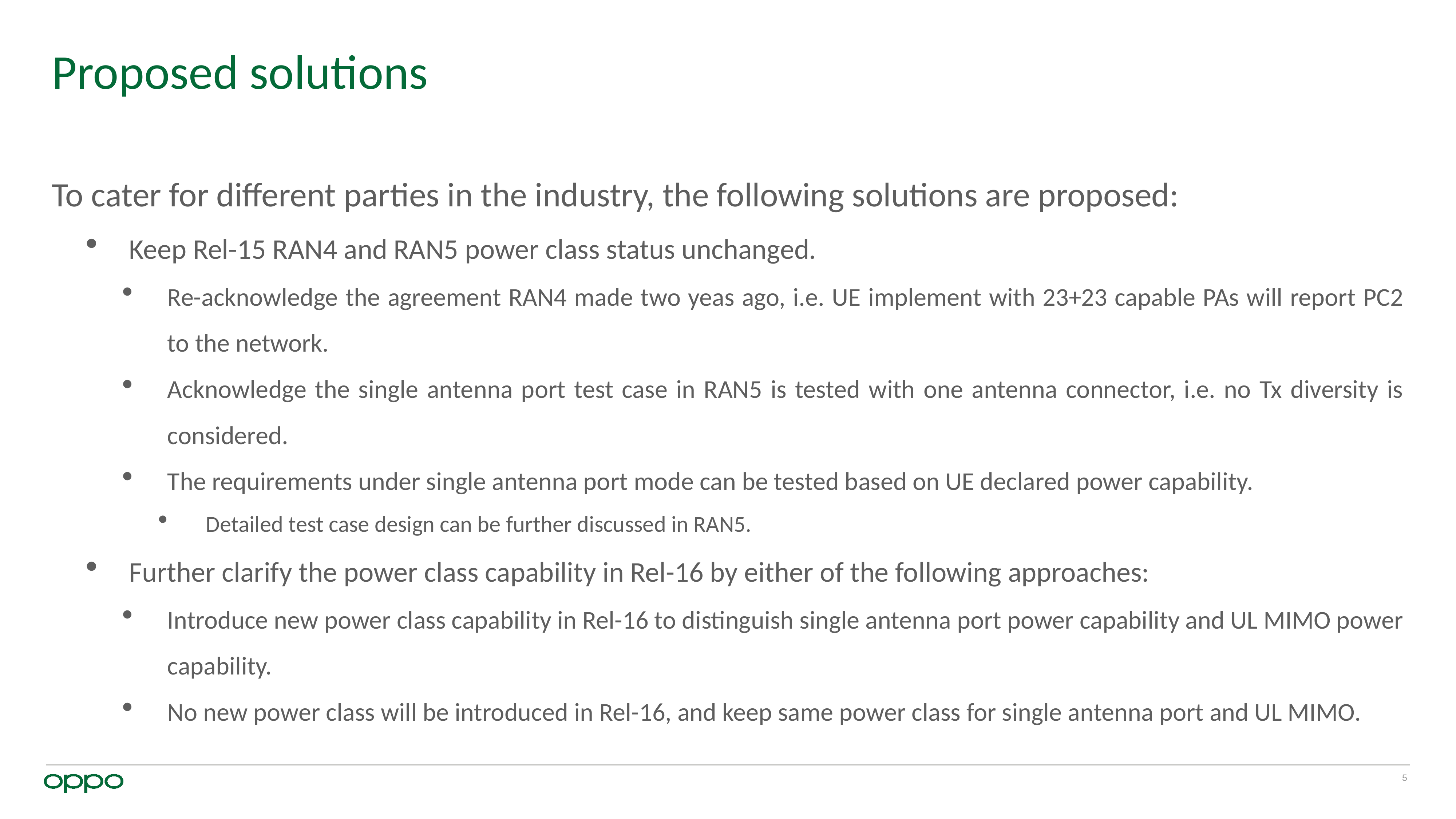

# Proposed solutions
To cater for different parties in the industry, the following solutions are proposed:
Keep Rel-15 RAN4 and RAN5 power class status unchanged.
Re-acknowledge the agreement RAN4 made two yeas ago, i.e. UE implement with 23+23 capable PAs will report PC2 to the network.
Acknowledge the single antenna port test case in RAN5 is tested with one antenna connector, i.e. no Tx diversity is considered.
The requirements under single antenna port mode can be tested based on UE declared power capability.
Detailed test case design can be further discussed in RAN5.
Further clarify the power class capability in Rel-16 by either of the following approaches:
Introduce new power class capability in Rel-16 to distinguish single antenna port power capability and UL MIMO power capability.
No new power class will be introduced in Rel-16, and keep same power class for single antenna port and UL MIMO.